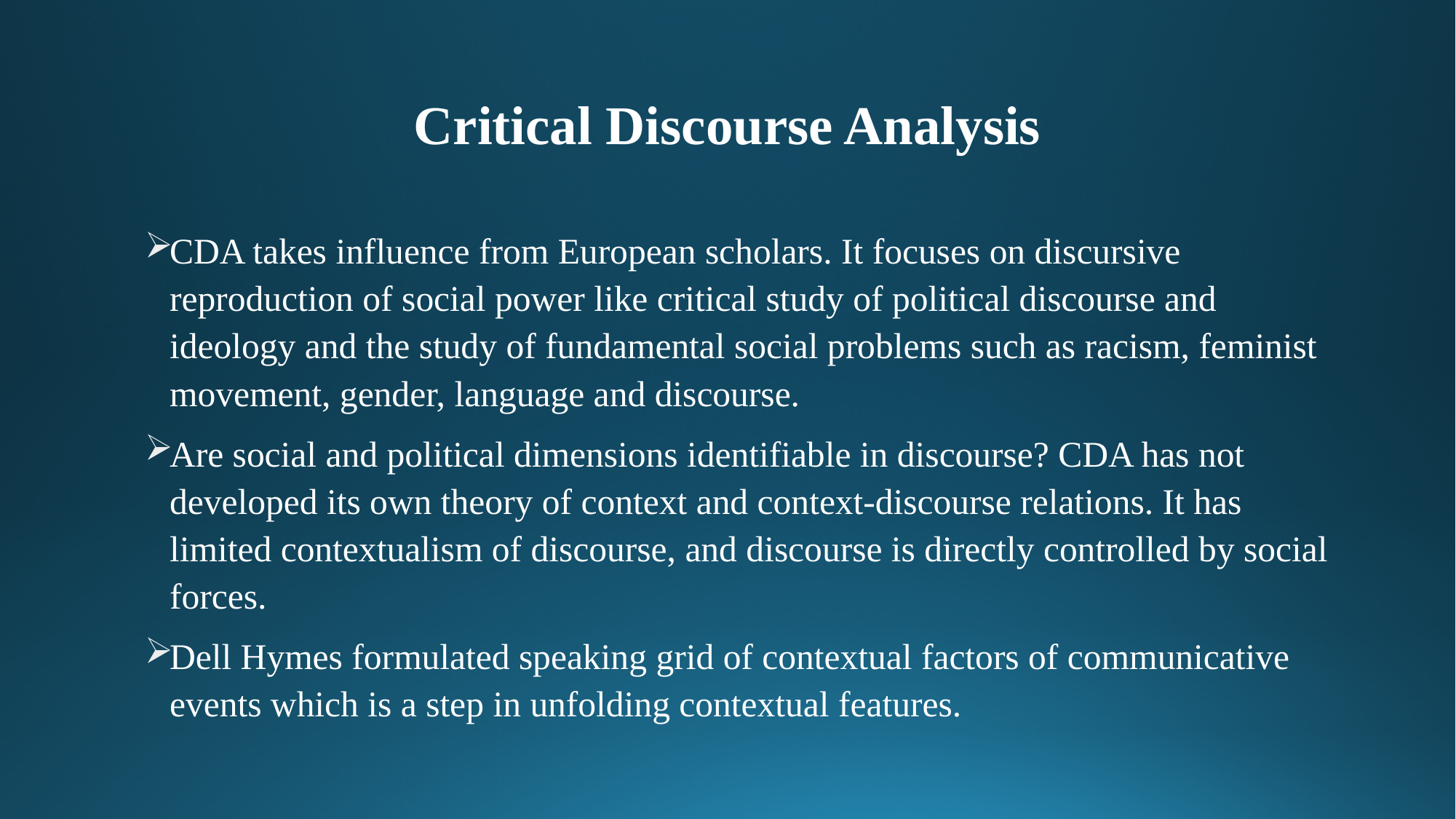

# Critical Discourse Analysis
CDA takes influence from European scholars. It focuses on discursive reproduction of social power like critical study of political discourse and ideology and the study of fundamental social problems such as racism, feminist movement, gender, language and discourse.
Are social and political dimensions identifiable in discourse? CDA has not developed its own theory of context and context-discourse relations. It has limited contextualism of discourse, and discourse is directly controlled by social forces.
Dell Hymes formulated speaking grid of contextual factors of communicative events which is a step in unfolding contextual features.